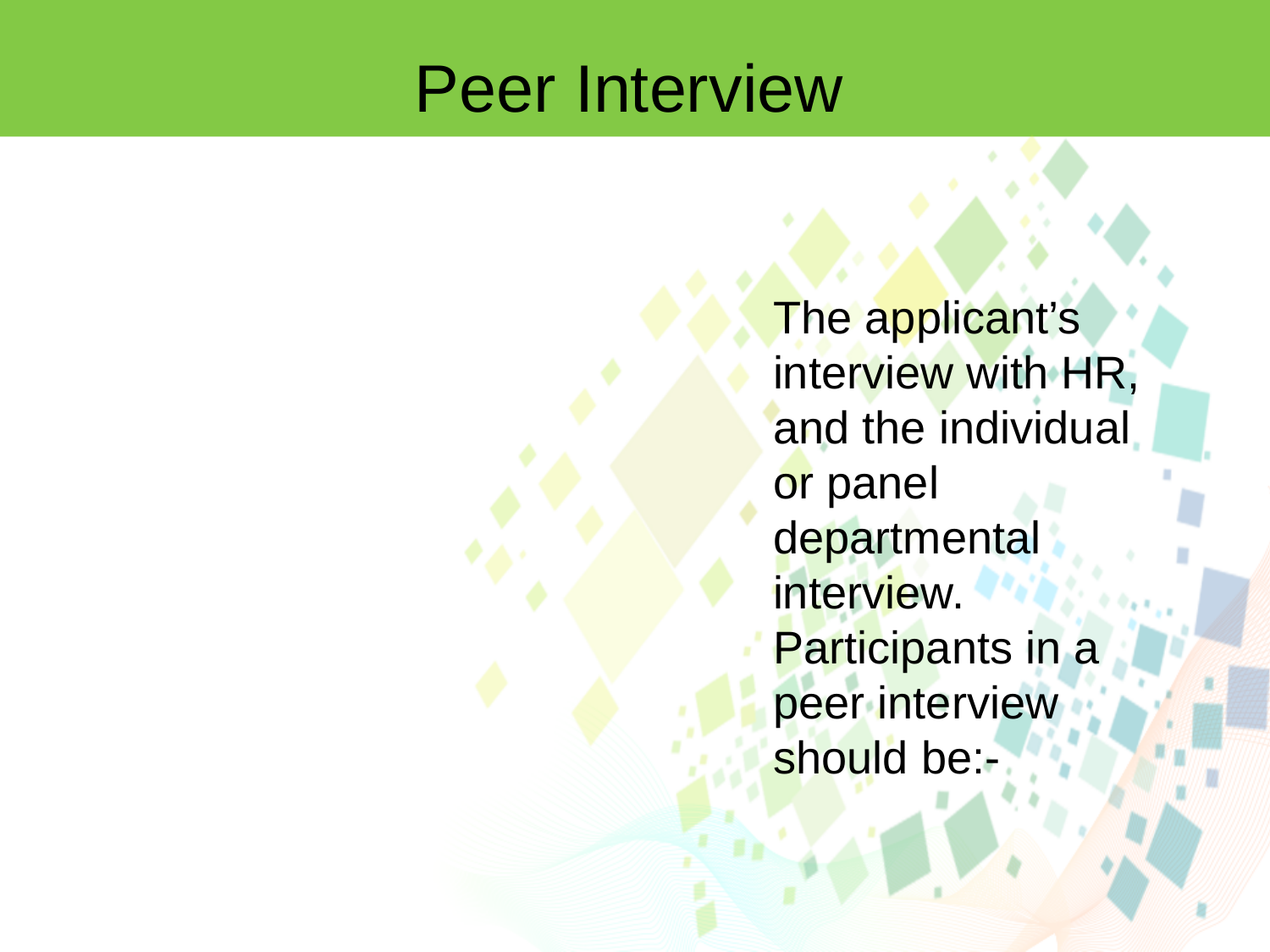

Peer Interview
The applicant’s interview with HR, and the individual or panel
departmental interview.
Participants in a peer interview should be:-